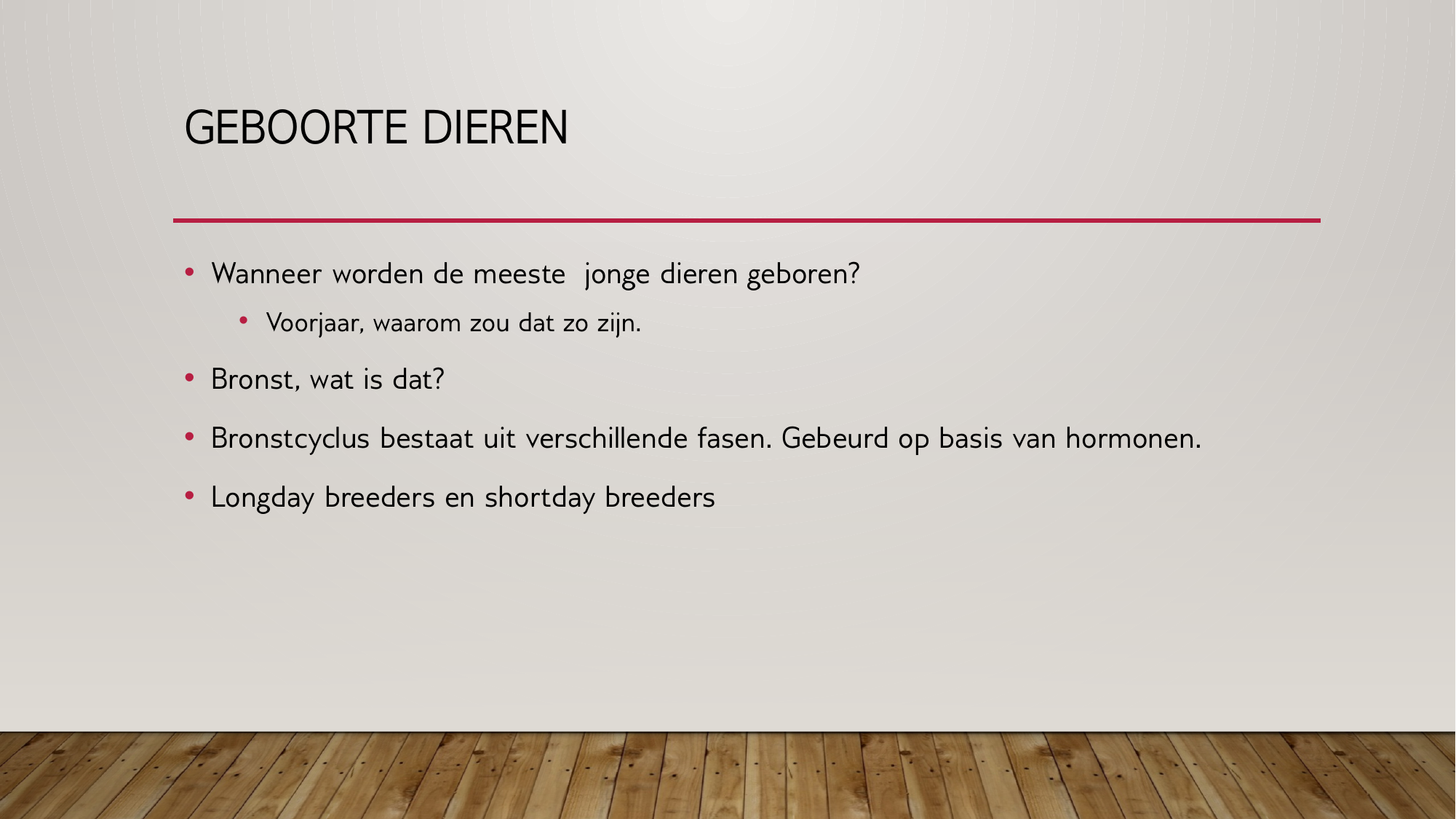

# Geboorte dieren
Wanneer worden de meeste  jonge dieren geboren?
Voorjaar, waarom zou dat zo zijn.
Bronst, wat is dat?
Bronstcyclus bestaat uit verschillende fasen. Gebeurd op basis van hormonen.
Longday breeders en shortday breeders